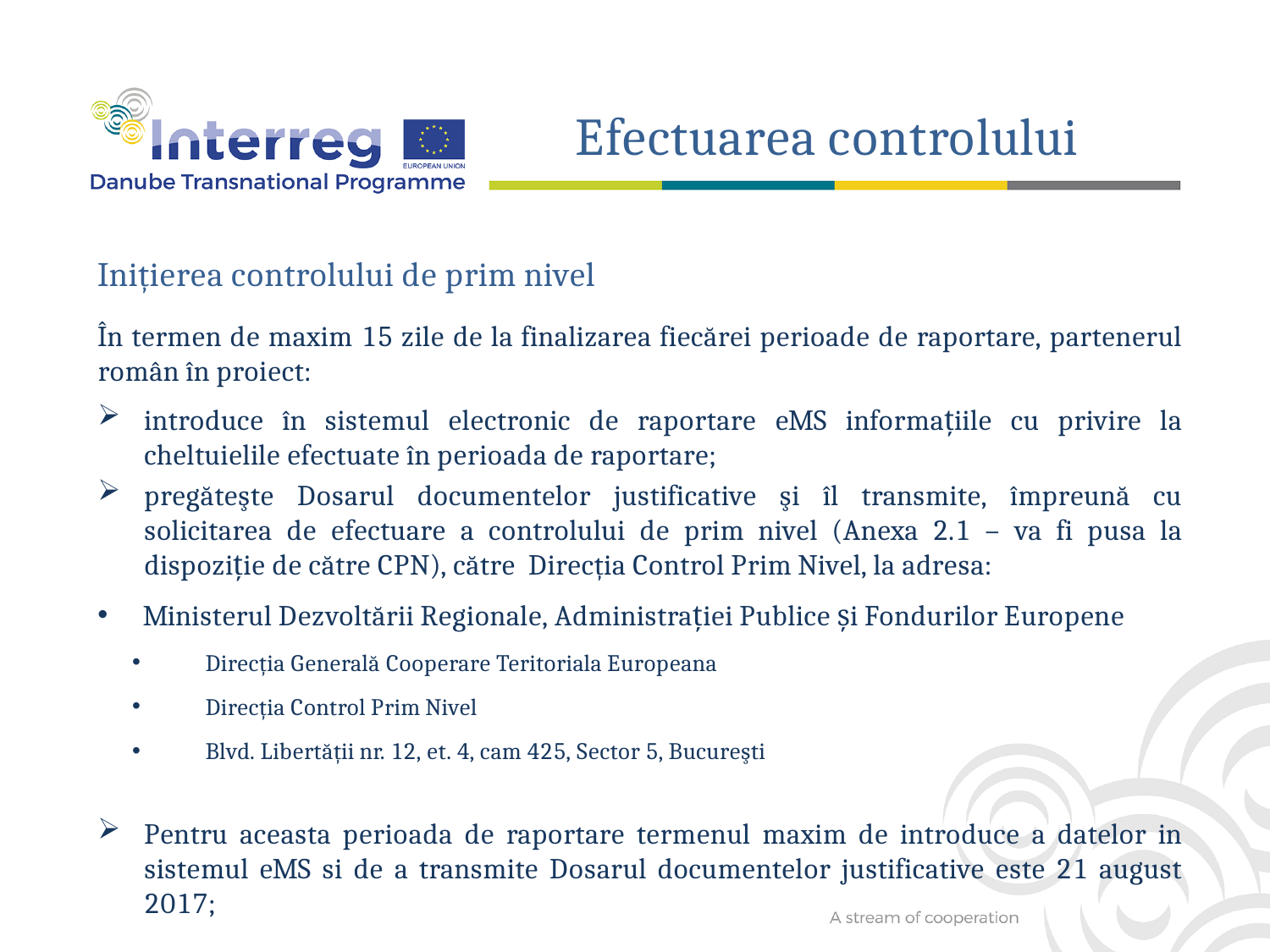

Efectuarea controlului
Iniţierea controlului de prim nivel
În termen de maxim 15 zile de la finalizarea fiecărei perioade de raportare, partenerul român în proiect:
introduce în sistemul electronic de raportare eMS informațiile cu privire la cheltuielile efectuate în perioada de raportare;
pregăteşte Dosarul documentelor justificative şi îl transmite, împreună cu solicitarea de efectuare a controlului de prim nivel (Anexa 2.1 – va fi pusa la dispoziție de către CPN), către  Direcţia Control Prim Nivel, la adresa:
Ministerul Dezvoltării Regionale, Administrației Publice și Fondurilor Europene
Direcţia Generală Cooperare Teritoriala Europeana
Direcţia Control Prim Nivel
Blvd. Libertăţii nr. 12, et. 4, cam 425, Sector 5, Bucureşti

Pentru aceasta perioada de raportare termenul maxim de introduce a datelor in sistemul eMS si de a transmite Dosarul documentelor justificative este 21 august 2017;